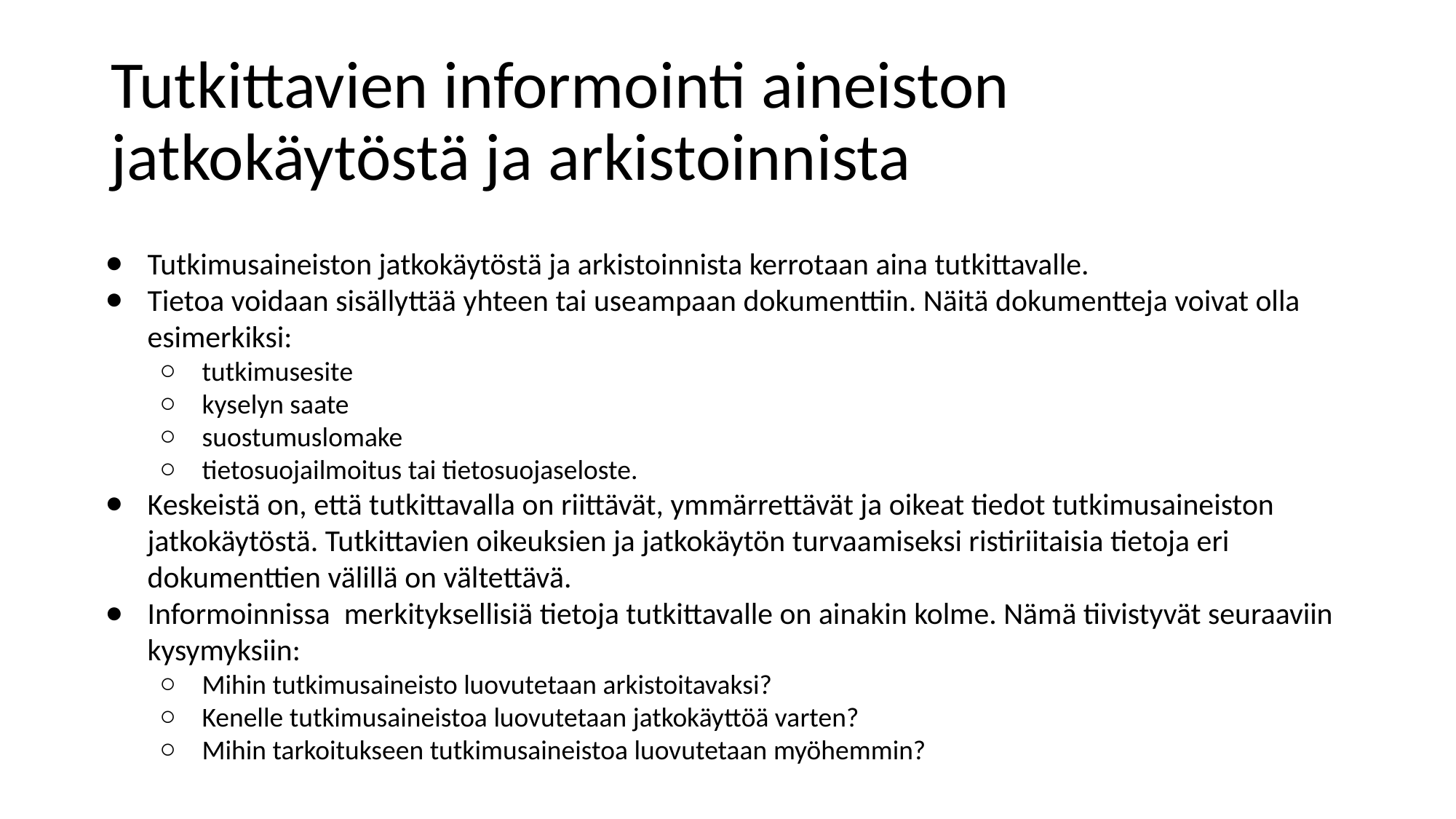

# Tutkittavien informointi aineiston jatkokäytöstä ja arkistoinnista
Tutkimusaineiston jatkokäytöstä ja arkistoinnista kerrotaan aina tutkittavalle.
Tietoa voidaan sisällyttää yhteen tai useampaan dokumenttiin. Näitä dokumentteja voivat olla esimerkiksi:
tutkimusesite
kyselyn saate
suostumuslomake
tietosuojailmoitus tai tietosuojaseloste.
Keskeistä on, että tutkittavalla on riittävät, ymmärrettävät ja oikeat tiedot tutkimusaineiston jatkokäytöstä. Tutkittavien oikeuksien ja jatkokäytön turvaamiseksi ristiriitaisia tietoja eri dokumenttien välillä on vältettävä.
Informoinnissa  merkityksellisiä tietoja tutkittavalle on ainakin kolme. Nämä tiivistyvät seuraaviin kysymyksiin:
Mihin tutkimusaineisto luovutetaan arkistoitavaksi?
Kenelle tutkimusaineistoa luovutetaan jatkokäyttöä varten?
Mihin tarkoitukseen tutkimusaineistoa luovutetaan myöhemmin?